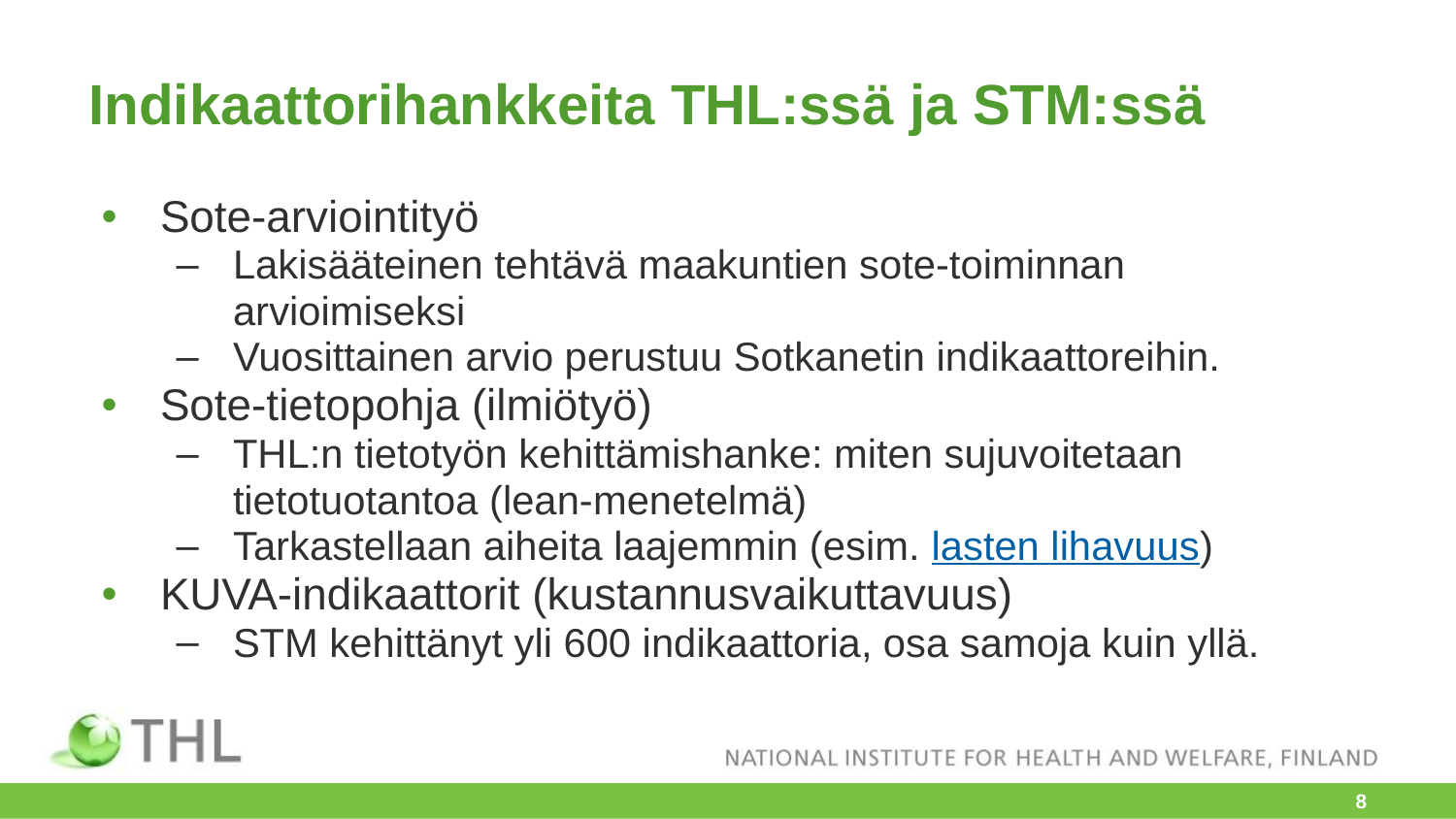

# Indikaattorihankkeita THL:ssä ja STM:ssä
Sote-arviointityö
Lakisääteinen tehtävä maakuntien sote-toiminnan arvioimiseksi
Vuosittainen arvio perustuu Sotkanetin indikaattoreihin.
Sote-tietopohja (ilmiötyö)
THL:n tietotyön kehittämishanke: miten sujuvoitetaan tietotuotantoa (lean-menetelmä)
Tarkastellaan aiheita laajemmin (esim. lasten lihavuus)
KUVA-indikaattorit (kustannusvaikuttavuus)
STM kehittänyt yli 600 indikaattoria, osa samoja kuin yllä.
8